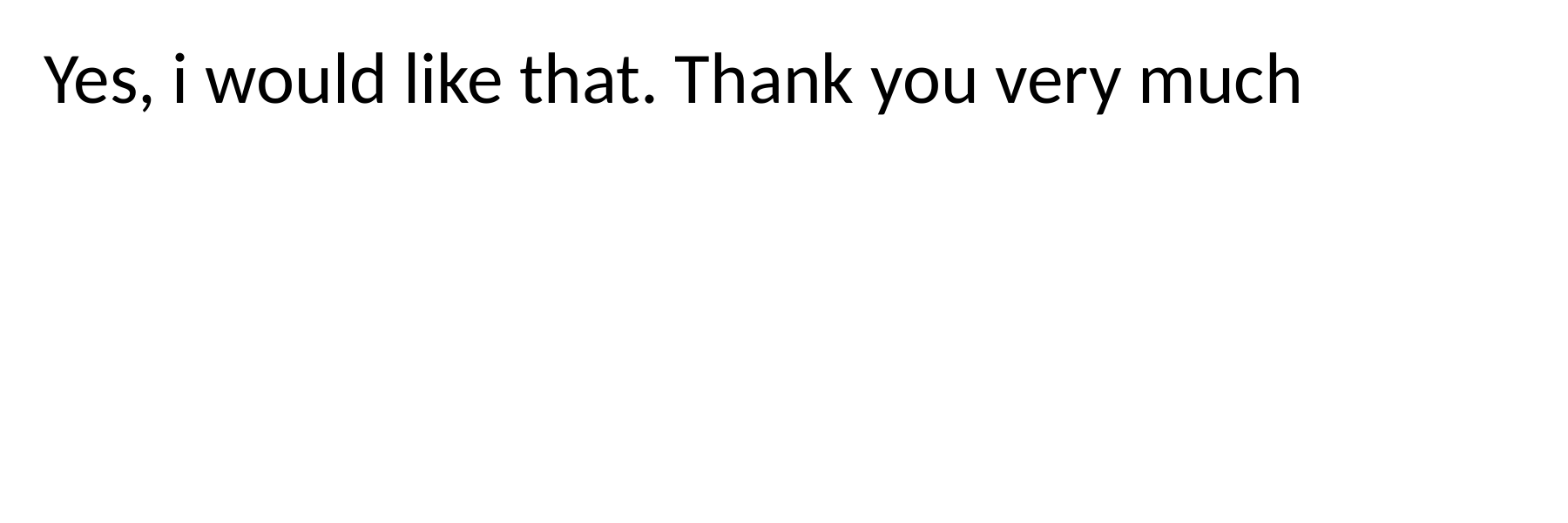

Yes, i would like that. Thank you very much